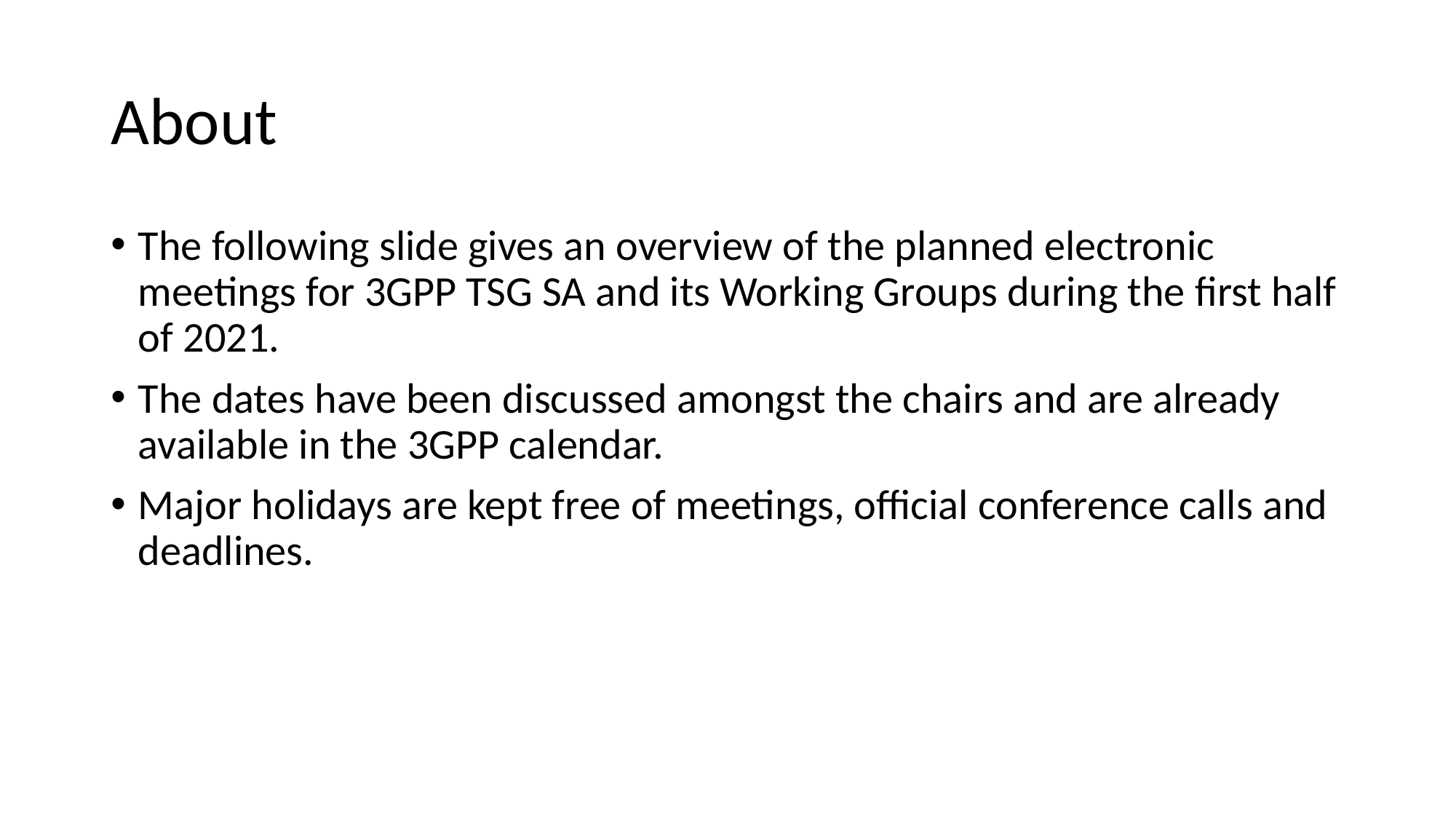

# About
The following slide gives an overview of the planned electronic meetings for 3GPP TSG SA and its Working Groups during the first half of 2021.
The dates have been discussed amongst the chairs and are already available in the 3GPP calendar.
Major holidays are kept free of meetings, official conference calls and deadlines.